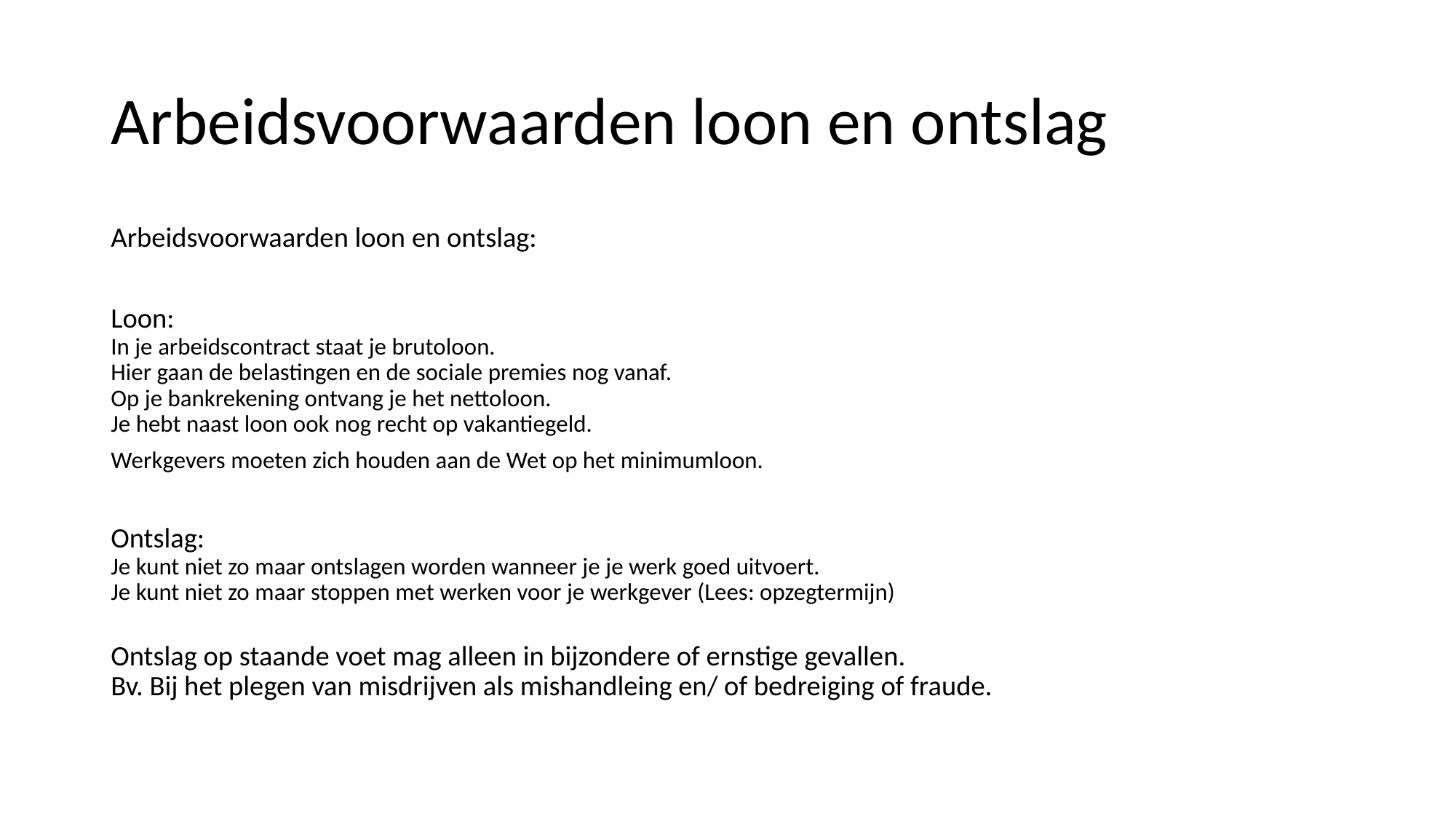

# Arbeidsvoorwaarden loon en ontslag
Arbeidsvoorwaarden loon en ontslag:

Loon:
In je arbeidscontract staat je brutoloon.
Hier gaan de belastingen en de sociale premies nog vanaf.
Op je bankrekening ontvang je het nettoloon.
Je hebt naast loon ook nog recht op vakantiegeld.
Werkgevers moeten zich houden aan de Wet op het minimumloon.

Ontslag:
Je kunt niet zo maar ontslagen worden wanneer je je werk goed uitvoert.
Je kunt niet zo maar stoppen met werken voor je werkgever (Lees: opzegtermijn)
Ontslag op staande voet mag alleen in bijzondere of ernstige gevallen.
Bv. Bij het plegen van misdrijven als mishandleing en/ of bedreiging of fraude.